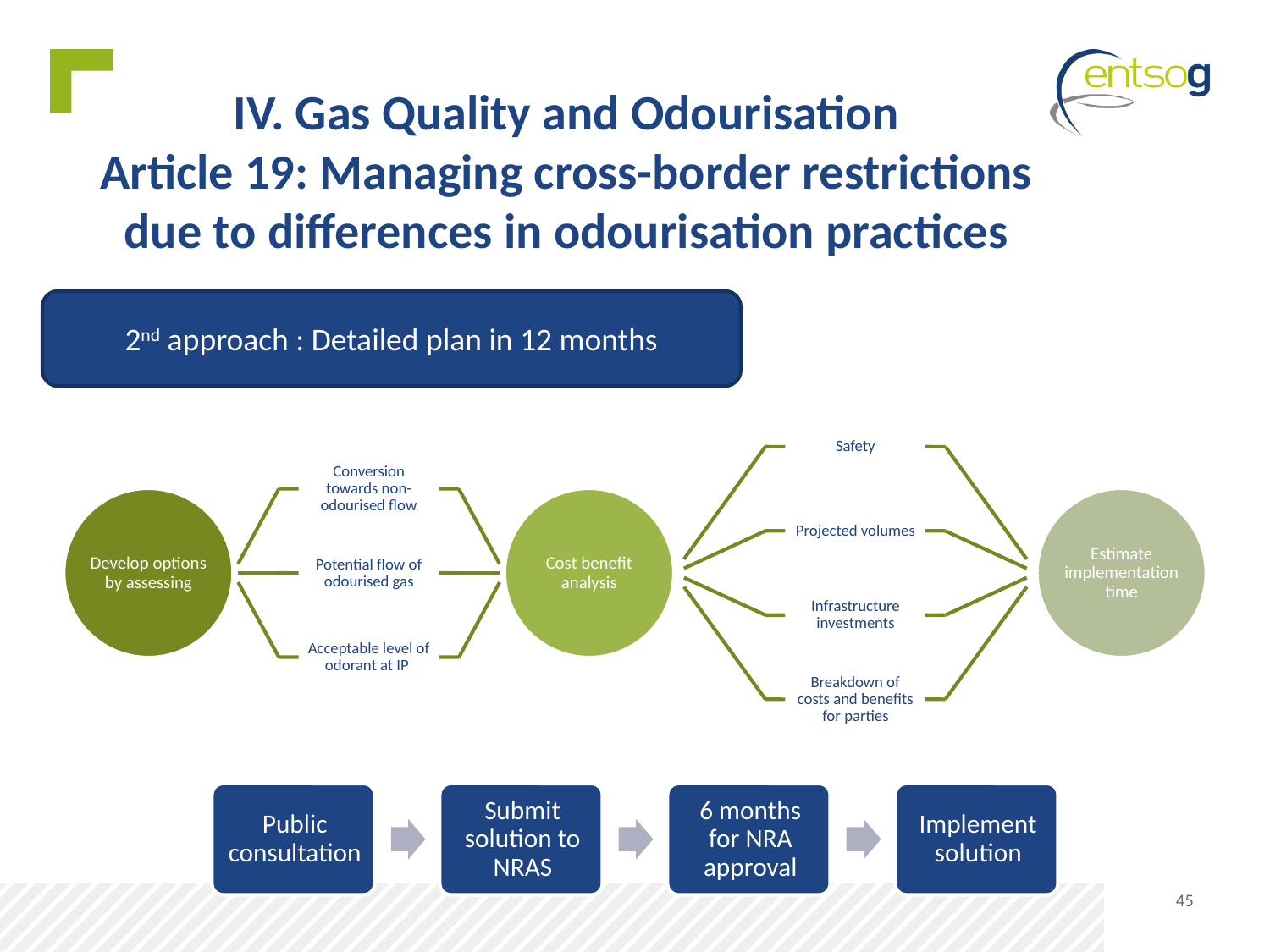

IV. Gas Quality and Odourisation
Article 19: Managing cross-border restrictions due to differences in odourisation practices
Develop options by assessing
Conversion towards non-odourised flow
Potential flow of odourised gas
Acceptable level of odorant at IP
Cost benefit analysis
Safety
Projected volumes
Infrastructure investments
Breakdown of costs and benefits for parties
Estimate implementation time
2nd approach : Detailed plan in 12 months
Public consultation

Submit solution to NRAS

6 months for NRA approval

Implement solution
45